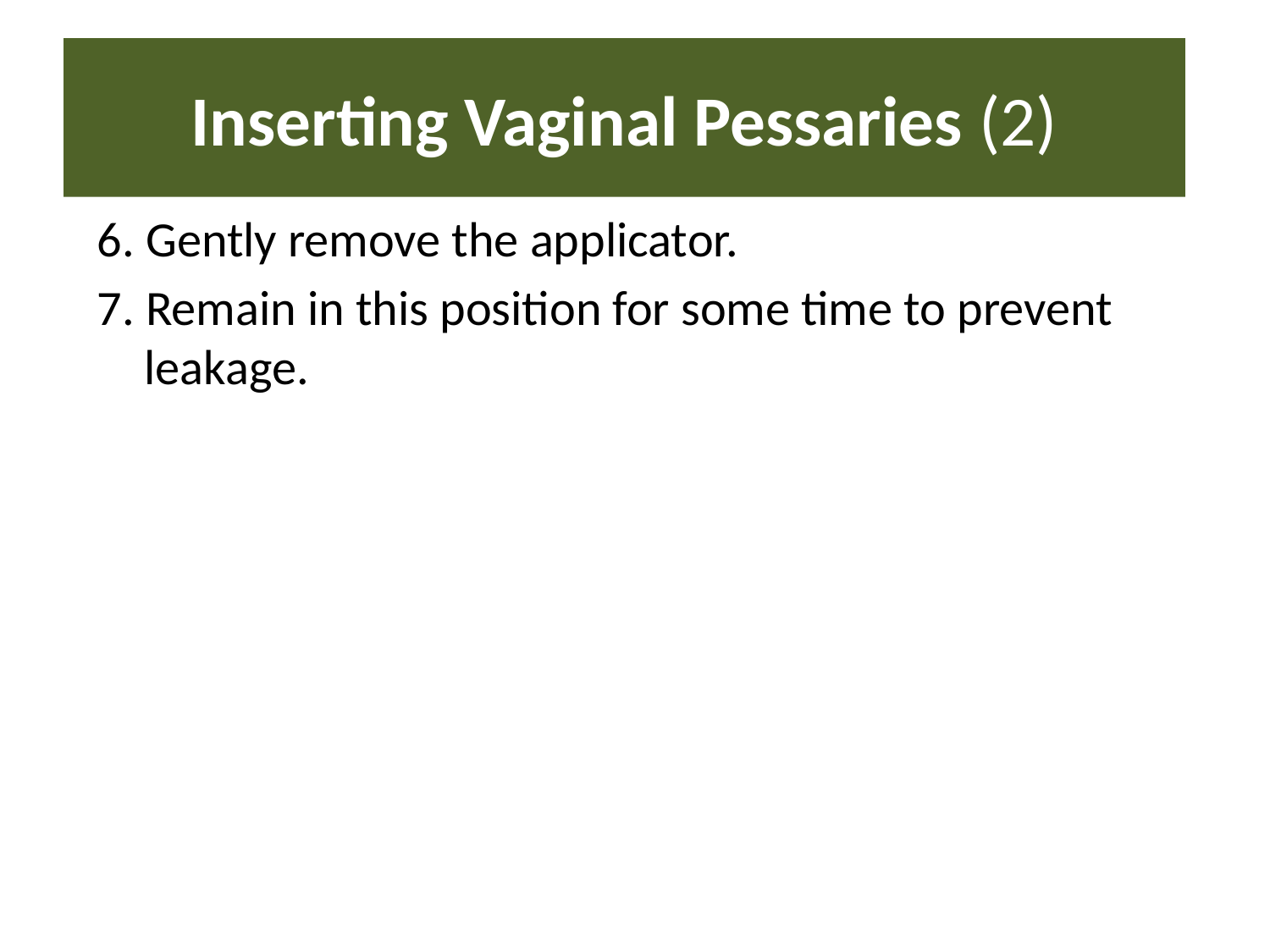

# Inserting Vaginal Pessaries (2)
6. Gently remove the applicator.
7. Remain in this position for some time to prevent leakage.